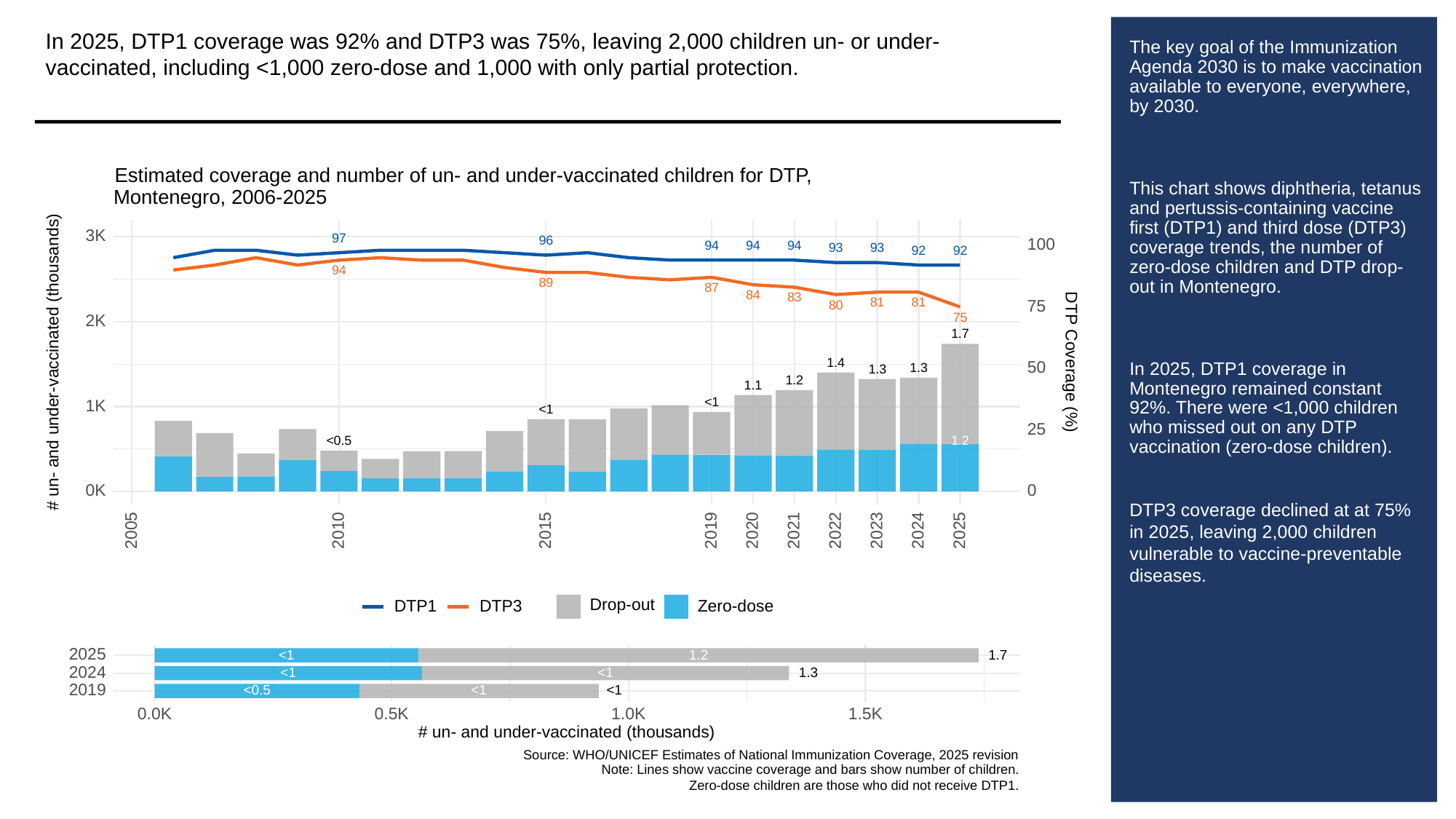

In 2025, DTP1 coverage was 92% and DTP3 was 75%, leaving 2,000 children un- or under-vaccinated, including <1,000 zero-dose and 1,000 with only partial protection.
# The key goal of the Immunization Agenda 2030 is to make vaccination available to everyone, everywhere, by 2030.

This chart shows diphtheria, tetanus and pertussis-containing vaccine first (DTP1) and third dose (DTP3) coverage trends, the number of zero-dose children and DTP drop-out in Montenegro.

In 2025, DTP1 coverage in Montenegro remained constant 92%. There were <1,000 children who missed out on any DTP vaccination (zero-dose children).

DTP3 coverage declined at at 75% in 2025, leaving 2,000 children vulnerable to vaccine-preventable diseases.

Estimated coverage and number of un- and under-vaccinated children for DTP,
Montenegro, 2006-2025

3K
97
96

100
94
94
94
93
93
92
92

94
89

87
84
83
81
81
75
80
75
2K

1.7

# un- and under-vaccinated (thousands)
DTP Coverage (%)
1.4
50
1.3

1.3

1.2

1.1

<1
1K
<1

25

<0.5
1.2

0K
0

2023
2005
2010
2015
2019
2020
2021
2022
2024
2025

Drop-out
DTP3
Zero-dose
DTP1

2025
<1
1.2
1.7

2024
1.3
<1
<1

2019
<0.5
<1
<1

0.0K
0.5K
1.0K
1.5K
# un- and under-vaccinated (thousands)
Source: WHO/UNICEF Estimates of National Immunization Coverage, 2025 revision
Note: Lines show vaccine coverage and bars show number of children.
Zero-dose children are those who did not receive DTP1.